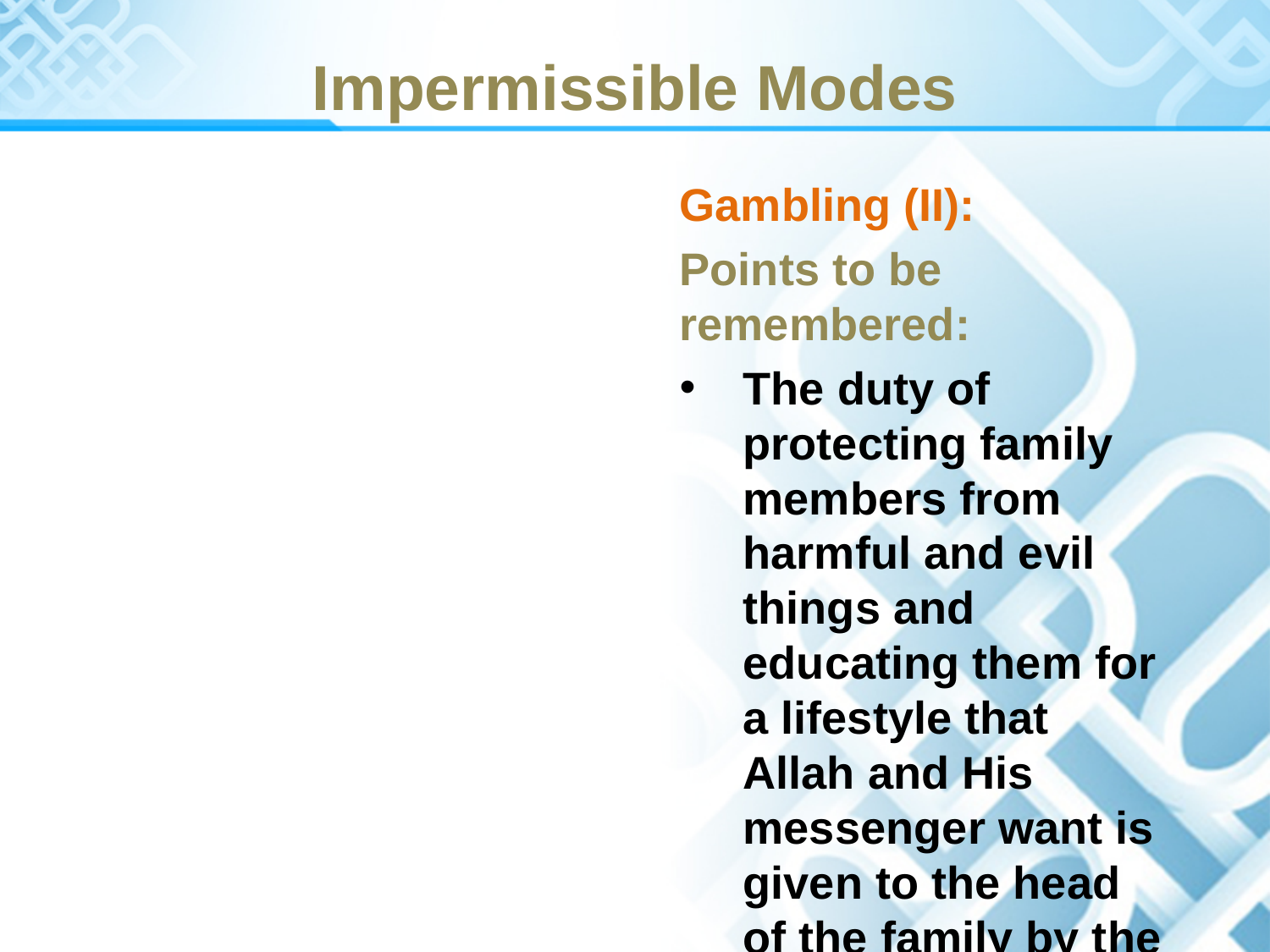

Impermissible Modes
Gambling (II):
Points to be remembered:
The duty of protecting family members from harmful and evil things and educating them for a lifestyle that Allah and His messenger want is given to the head of the family by the Quran.